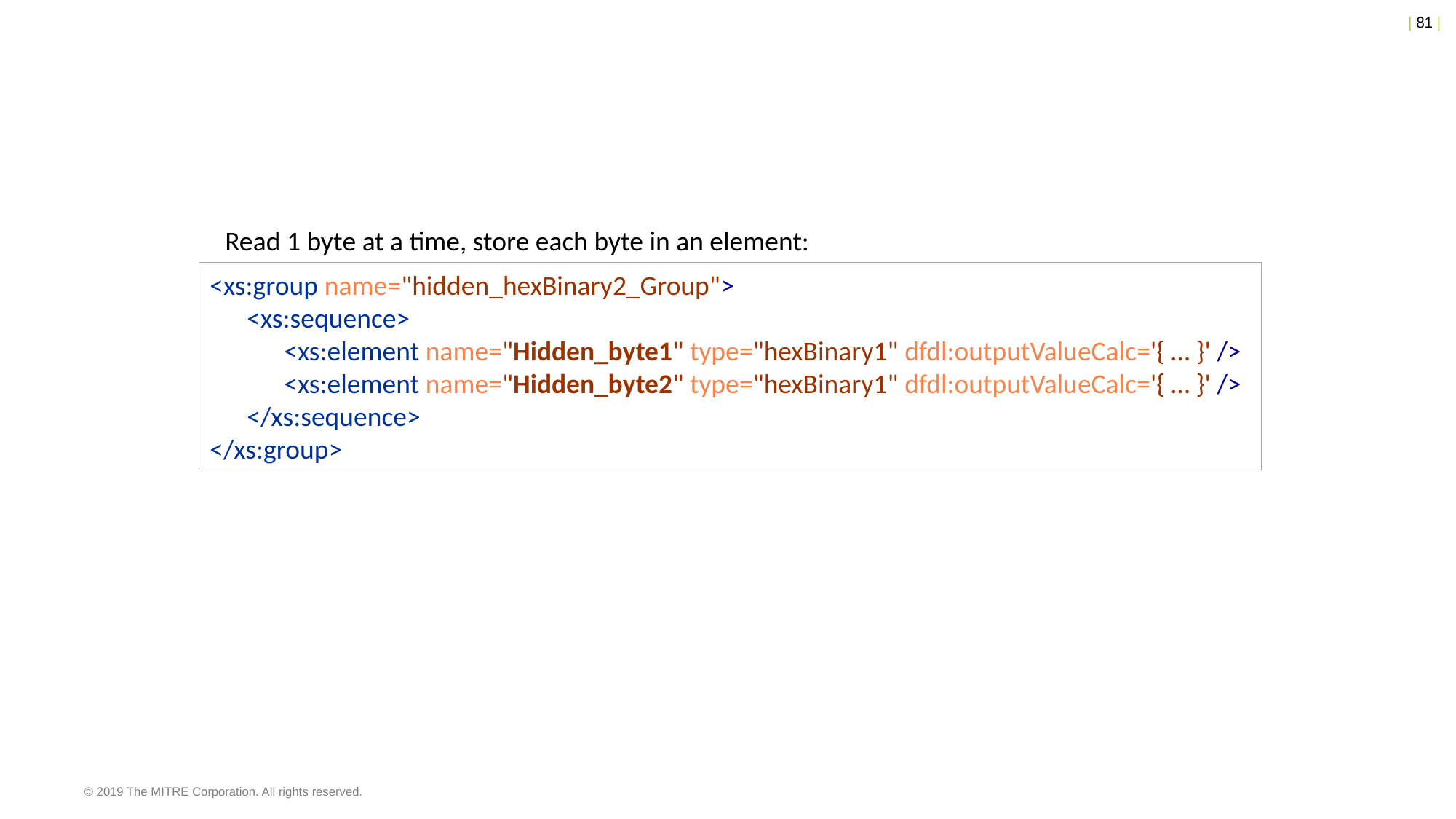

Read 1 byte at a time, store each byte in an element:
<xs:group name="hidden_hexBinary2_Group">
      <xs:sequence>
            <xs:element name="Hidden_byte1" type="hexBinary1" dfdl:outputValueCalc='{ … }' />
            <xs:element name="Hidden_byte2" type="hexBinary1" dfdl:outputValueCalc='{ … }' />
      </xs:sequence>
</xs:group>
© 2019 The MITRE Corporation. All rights reserved.